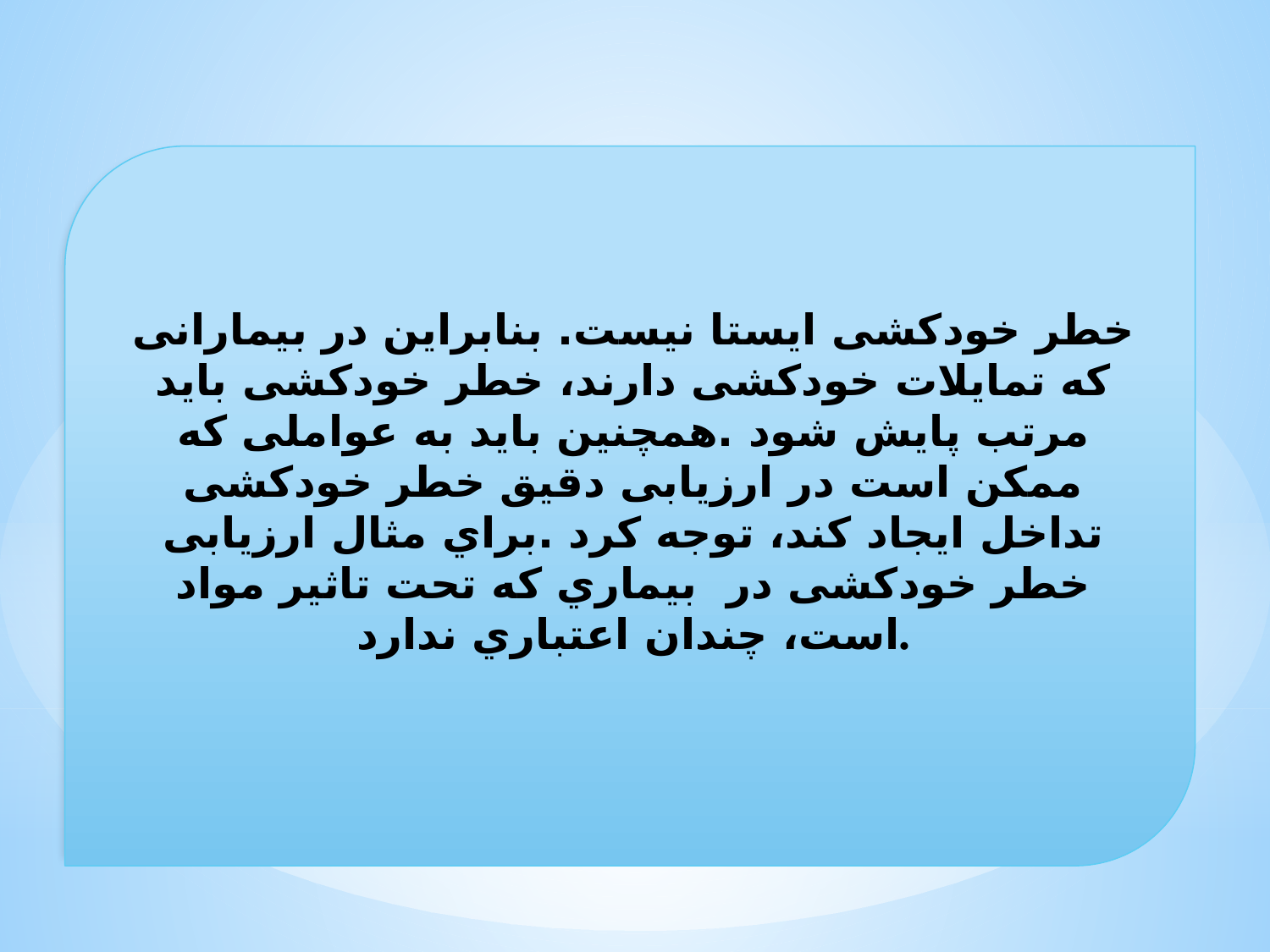

ﺧﻄﺮ ﺧﻮدﮐﺸﯽ اﯾﺴﺘﺎ ﻧﯿﺴﺖ. ﺑﻨﺎﺑﺮاﯾﻦ در ﺑﯿﻤﺎراﻧﯽ ﮐﻪ ﺗﻤﺎﯾﻼت ﺧﻮدﮐﺸﯽ دارﻧﺪ، ﺧﻄﺮ ﺧﻮدﮐﺸﯽ ﺑﺎﯾﺪ ﻣﺮﺗﺐ ﭘﺎﯾﺶ ﺷﻮد .ﻫﻤﭽﻨﯿﻦ ﺑﺎﯾﺪ ﺑﻪ ﻋﻮاﻣﻠﯽ ﮐﻪ ﻣﻤﮑﻦ اﺳﺖ در ارزﯾﺎﺑﯽ دﻗﯿﻖ ﺧﻄﺮ ﺧﻮدﮐﺸﯽ ﺗﺪاﺧﻞ اﯾﺠﺎد ﮐﻨﺪ، ﺗﻮﺟﻪ ﮐﺮد .ﺑﺮاي ﻣﺜﺎل ارزﯾﺎﺑﯽ ﺧﻄﺮ ﺧﻮدﮐﺸﯽ در  ﺑﯿﻤﺎري ﮐﻪ ﺗﺤﺖ ﺗﺎﺛﯿﺮ ﻣﻮاد اﺳﺖ، ﭼﻨﺪان اﻋﺘﺒﺎري ﻧﺪارد.